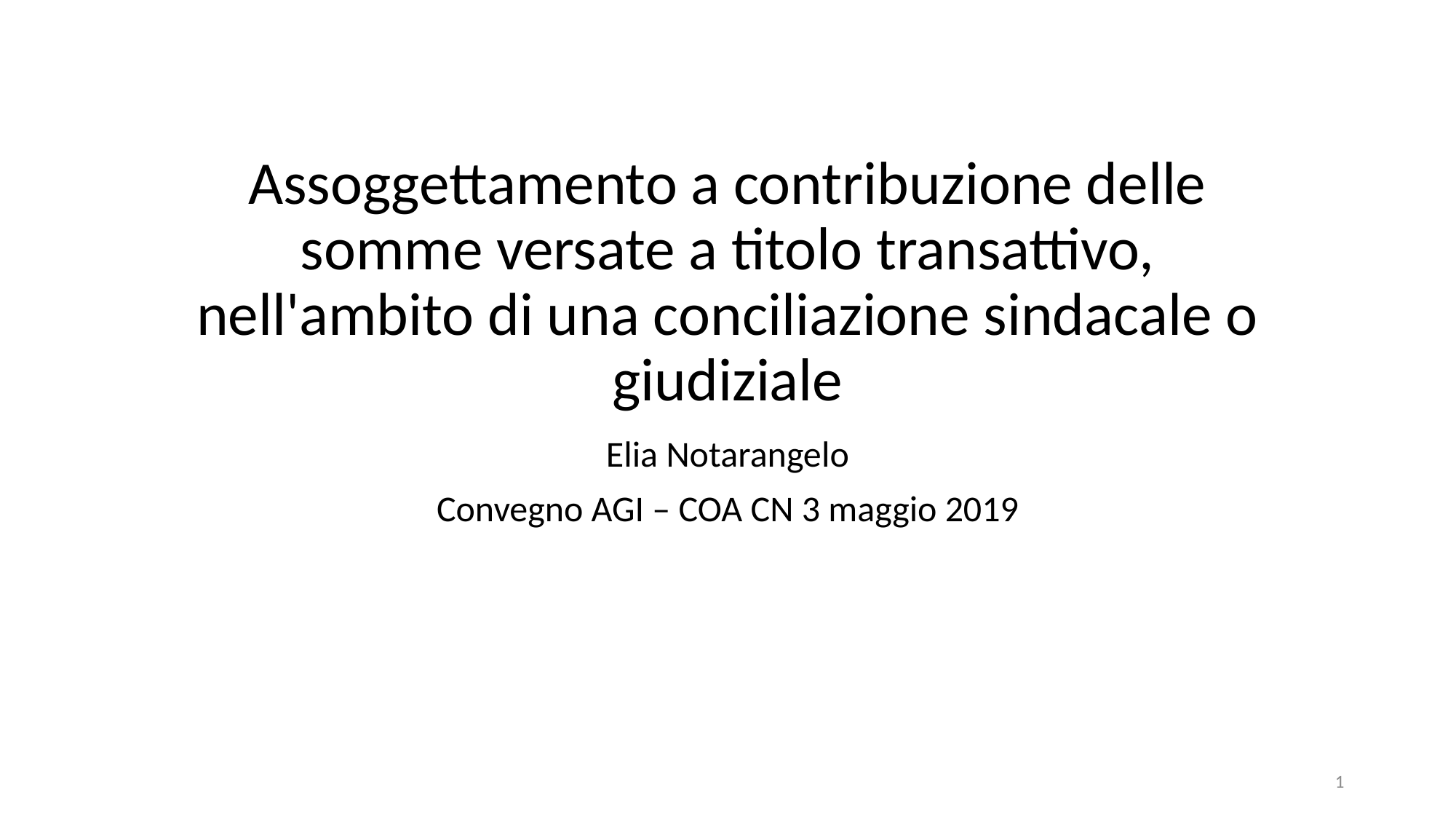

# Assoggettamento a contribuzione delle somme versate a titolo transattivo, nell'ambito di una conciliazione sindacale o giudiziale
Elia Notarangelo
Convegno AGI – COA CN 3 maggio 2019
1